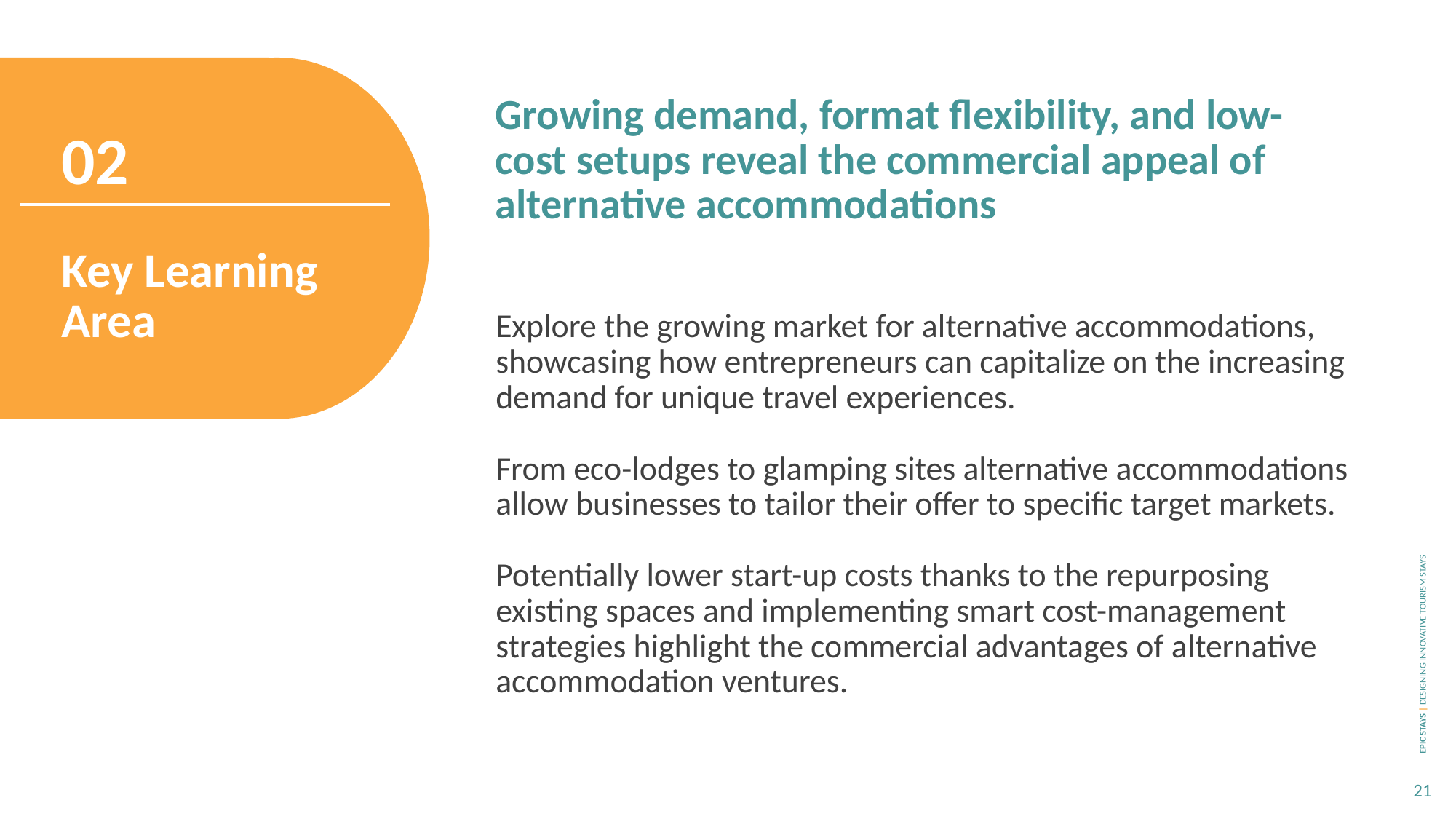

Growing demand, format flexibility, and low-cost setups reveal the commercial appeal of alternative accommodations

02
Key Learning Area
Explore the growing market for alternative accommodations, showcasing how entrepreneurs can capitalize on the increasing demand for unique travel experiences.

From eco-lodges to glamping sites alternative accommodations allow businesses to tailor their offer to specific target markets.

Potentially lower start-up costs thanks to the repurposing existing spaces and implementing smart cost-management strategies highlight the commercial advantages of alternative accommodation ventures.

21